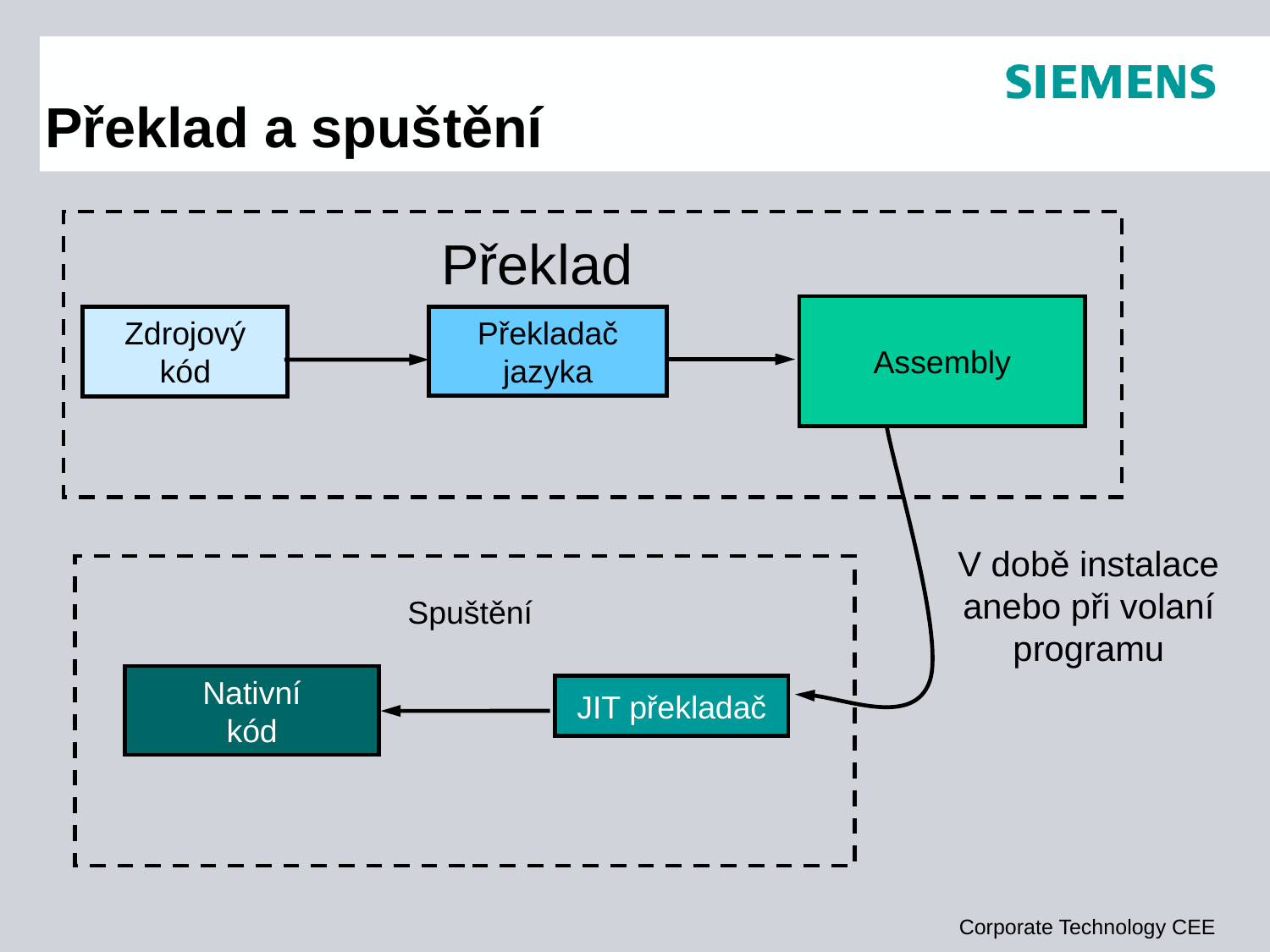

Překlad a spuštění

Překlad
Kód (IL)

Metadata
Assembly
Zdrojový kód
Překladač jazyka

V době instalace anebo při volaní programu

Spuštění
Nativní
kód
JIT překladač